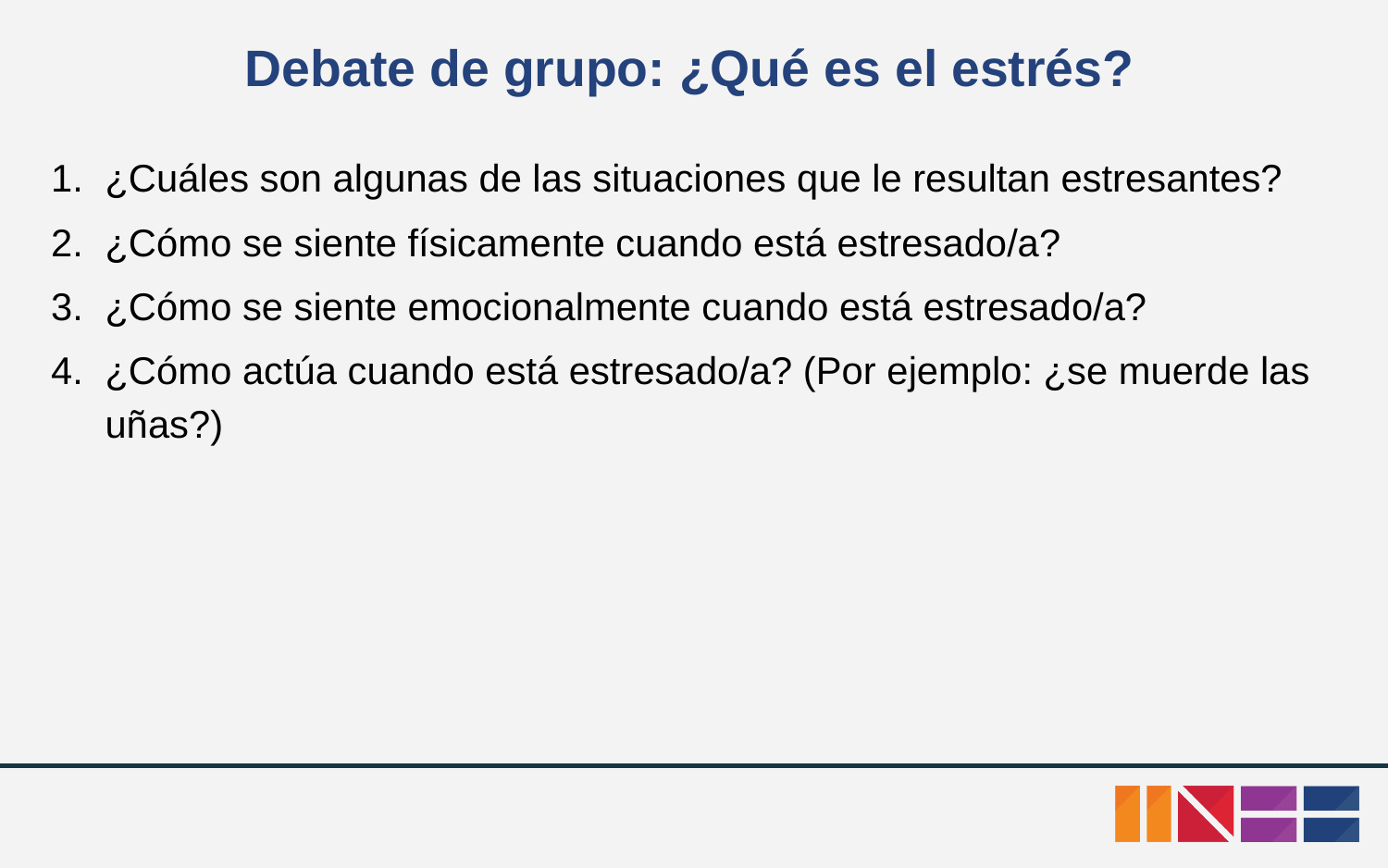

# Debate de grupo: ¿Qué es el estrés?
¿Cuáles son algunas de las situaciones que le resultan estresantes?
¿Cómo se siente físicamente cuando está estresado/a?
¿Cómo se siente emocionalmente cuando está estresado/a?
¿Cómo actúa cuando está estresado/a? (Por ejemplo: ¿se muerde las uñas?)